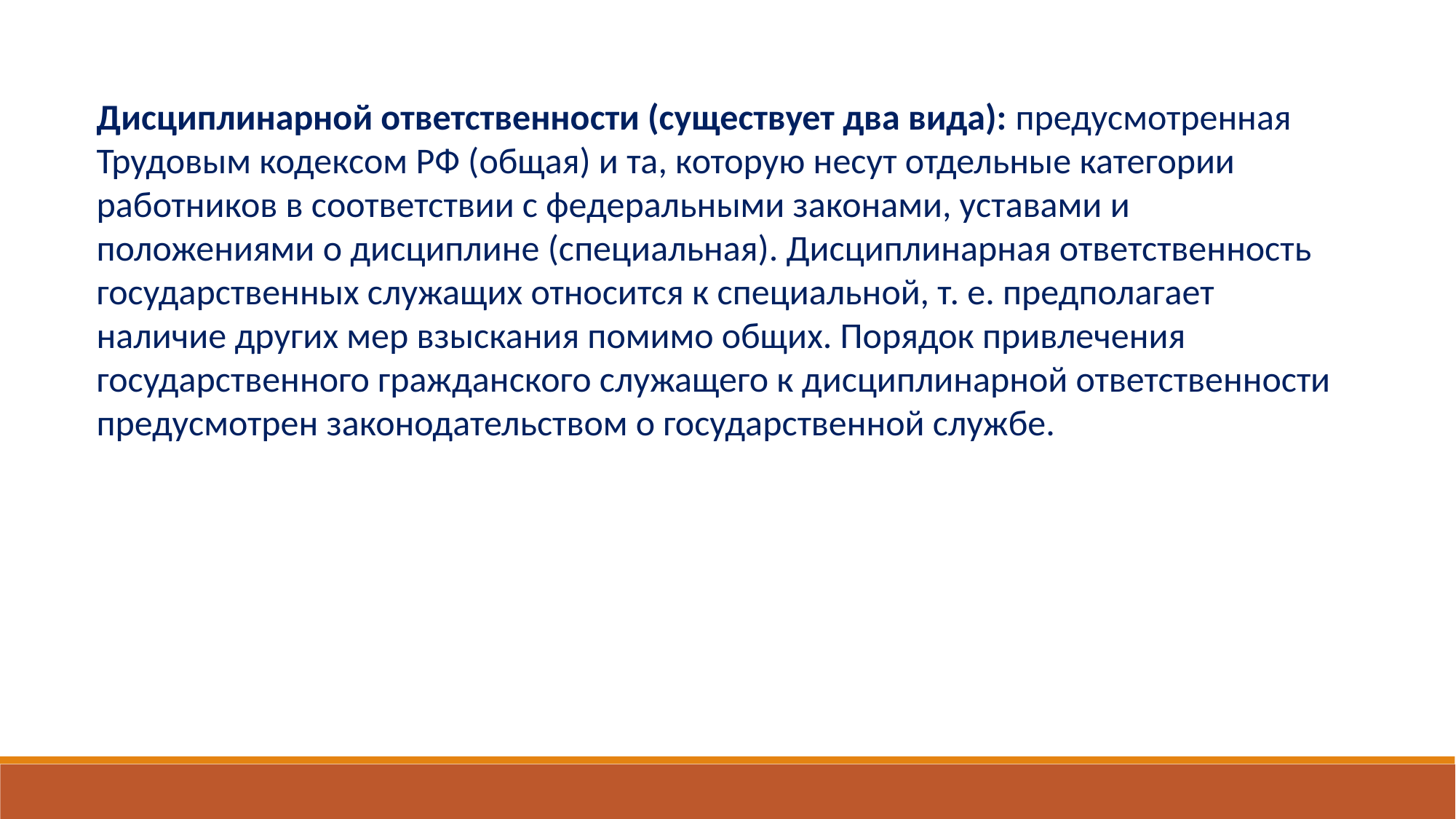

Дисциплинарной ответственности (существует два вида): предусмотренная Трудовым кодексом РФ (общая) и та, которую несут отдельные категории работников в соответствии с федеральными законами, уставами и положениями о дисциплине (специальная). Дисциплинарная ответственность государственных служащих относится к специальной, т. е. предполагает наличие других мер взыскания помимо общих. Порядок привлечения государственного гражданского служащего к дисциплинарной ответственности предусмотрен законодательством о государственной службе.